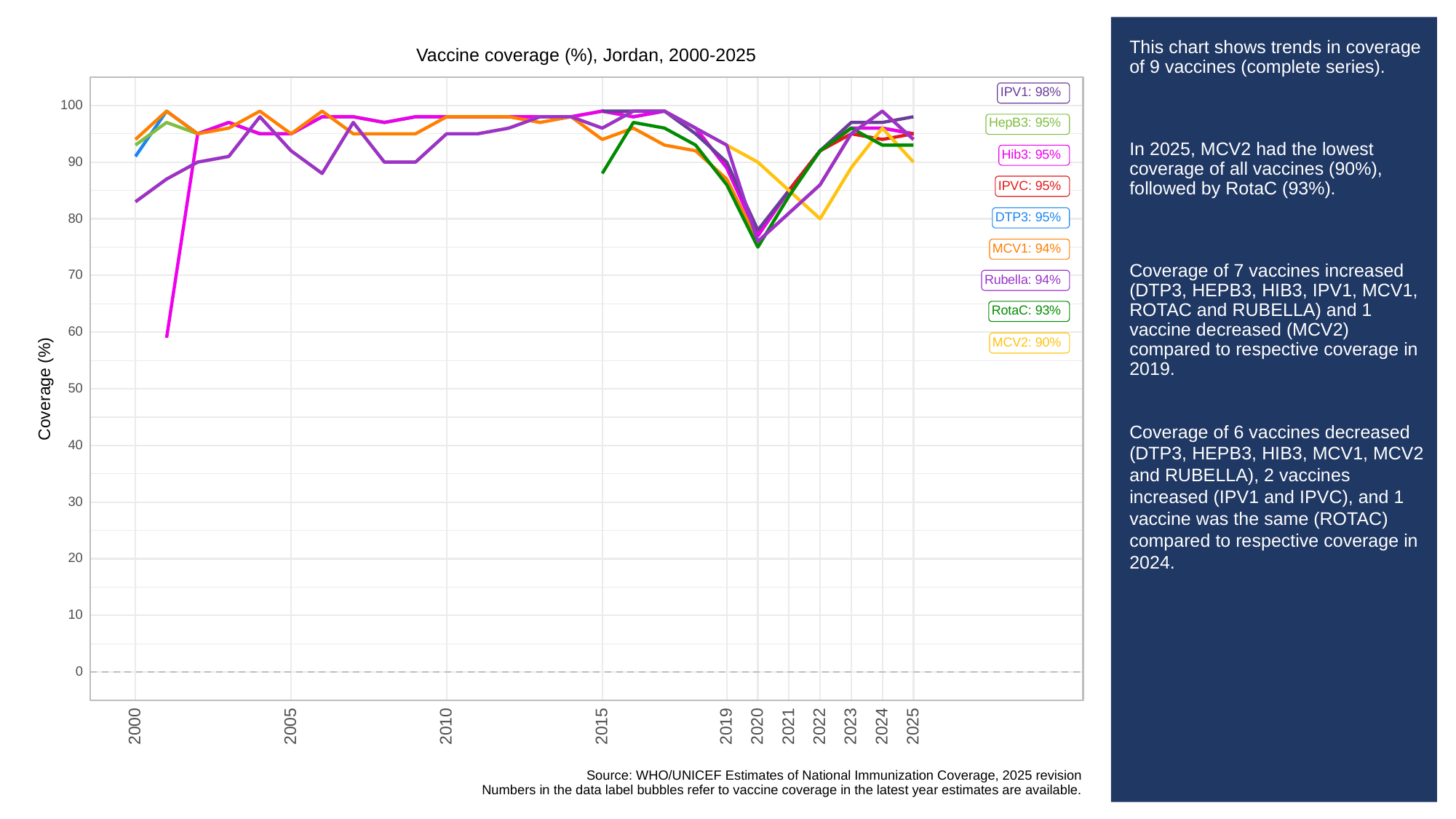

# This chart shows trends in coverage of 9 vaccines (complete series).

In 2025, MCV2 had the lowest coverage of all vaccines (90%), followed by RotaC (93%).

Coverage of 7 vaccines increased (DTP3, HEPB3, HIB3, IPV1, MCV1, ROTAC and RUBELLA) and 1 vaccine decreased (MCV2) compared to respective coverage in 2019.

Coverage of 6 vaccines decreased (DTP3, HEPB3, HIB3, MCV1, MCV2 and RUBELLA), 2 vaccines increased (IPV1 and IPVC), and 1 vaccine was the same (ROTAC) compared to respective coverage in 2024.

Vaccine coverage (%), Jordan, 2000-2025

IPV1: 98%

100

HepB3: 95%

Hib3: 95%
90

IPVC: 95%

DTP3: 95%
80

MCV1: 94%

70
Rubella: 94%

RotaC: 93%
60

MCV2: 90%

Coverage (%)
50

40

30

20

10

0

2023
2000
2005
2010
2015
2019
2020
2021
2022
2024
2025
Source: WHO/UNICEF Estimates of National Immunization Coverage, 2025 revision
Numbers in the data label bubbles refer to vaccine coverage in the latest year estimates are available.